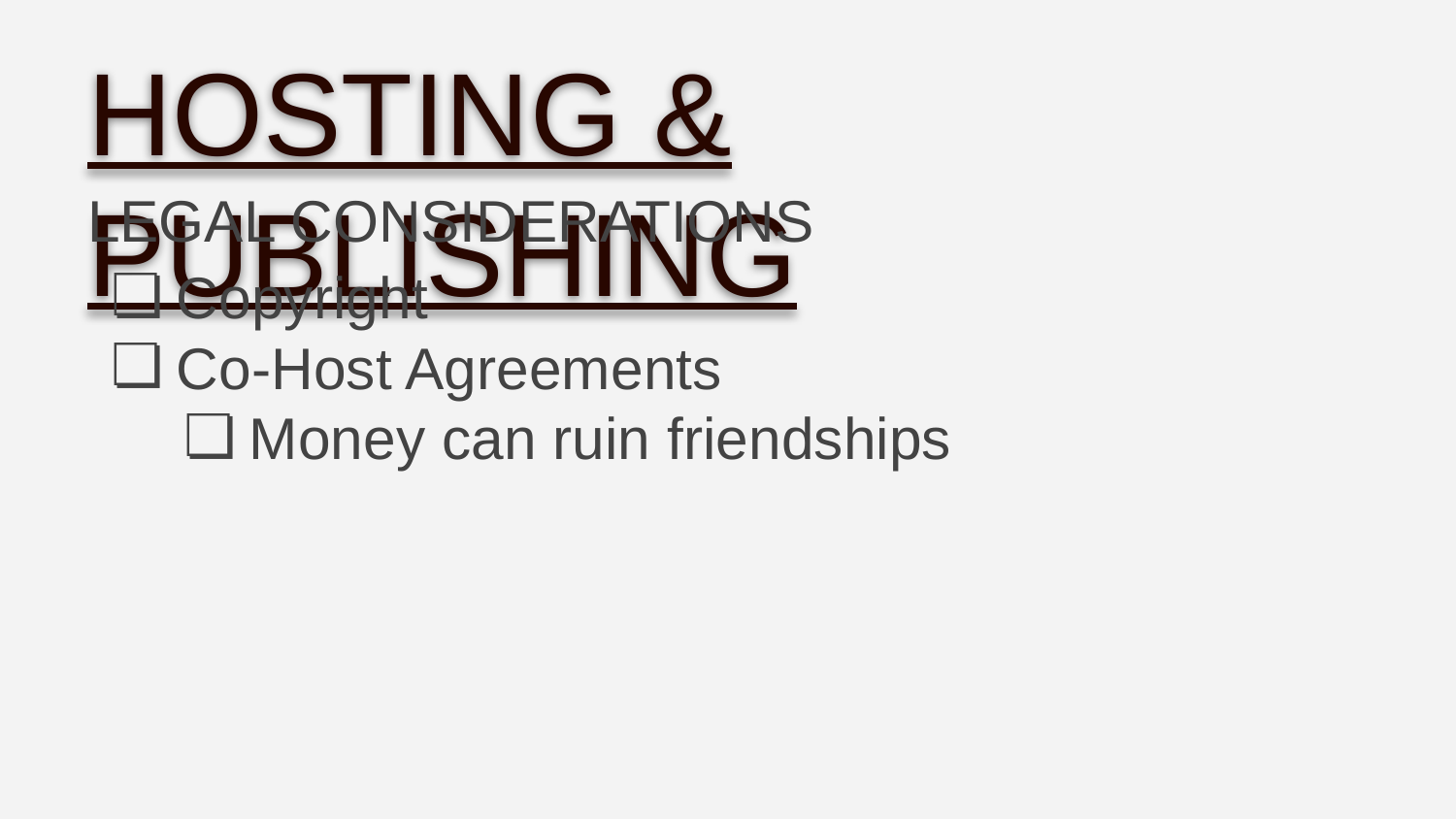

HOSTING & PUBLISHING
LEGAL CONSIDERATIONS
Copyright
Co-Host Agreements
Money can ruin friendships